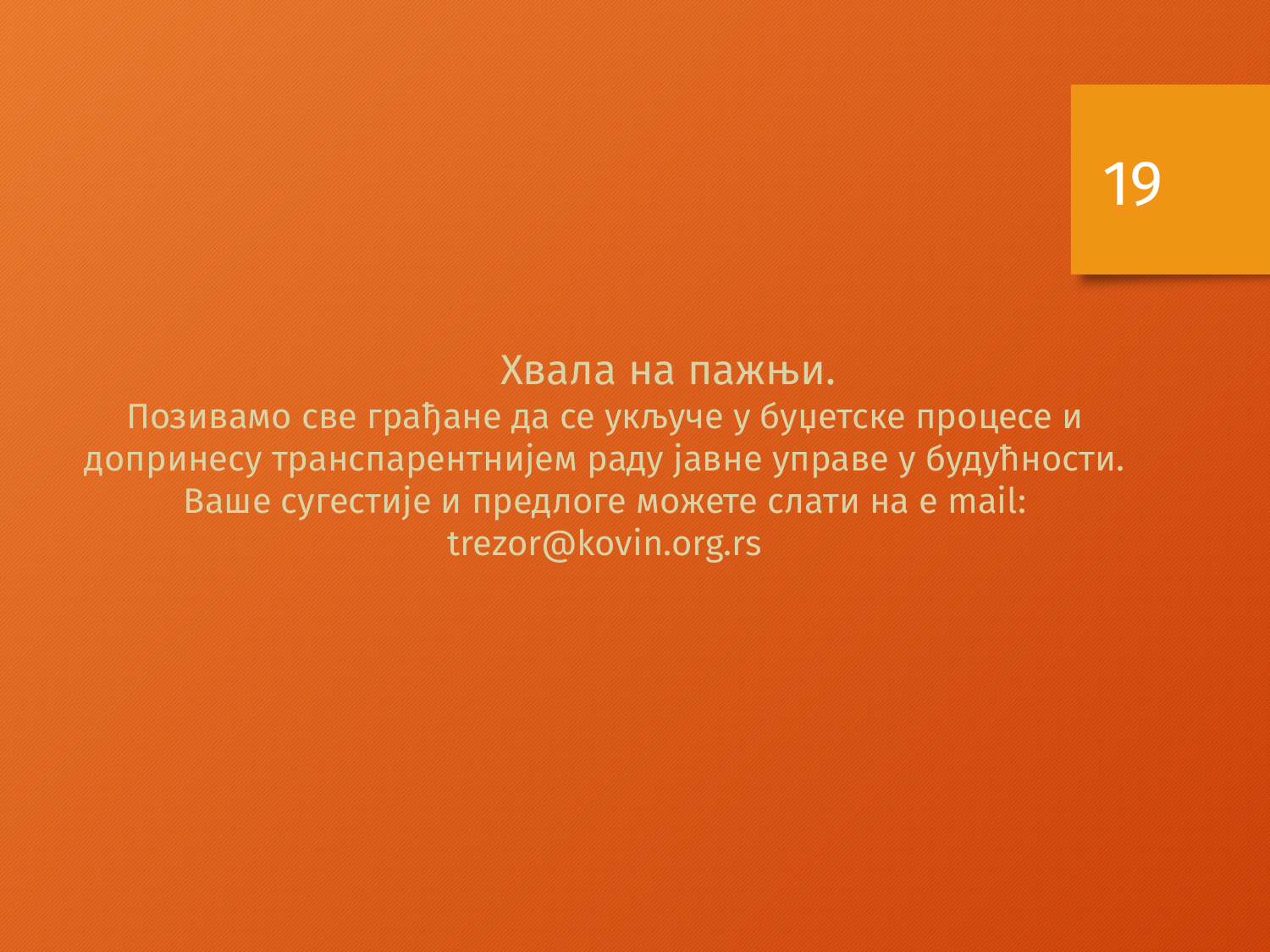

19
	Хвала на пажњи.
Позивамо све грађане да се укључе у буџетске процесе и допринесу транспарентнијем раду јавне управе у будућности.
Ваше сугестије и предлоге можете слати на e mail: trezor@kovin.org.rs